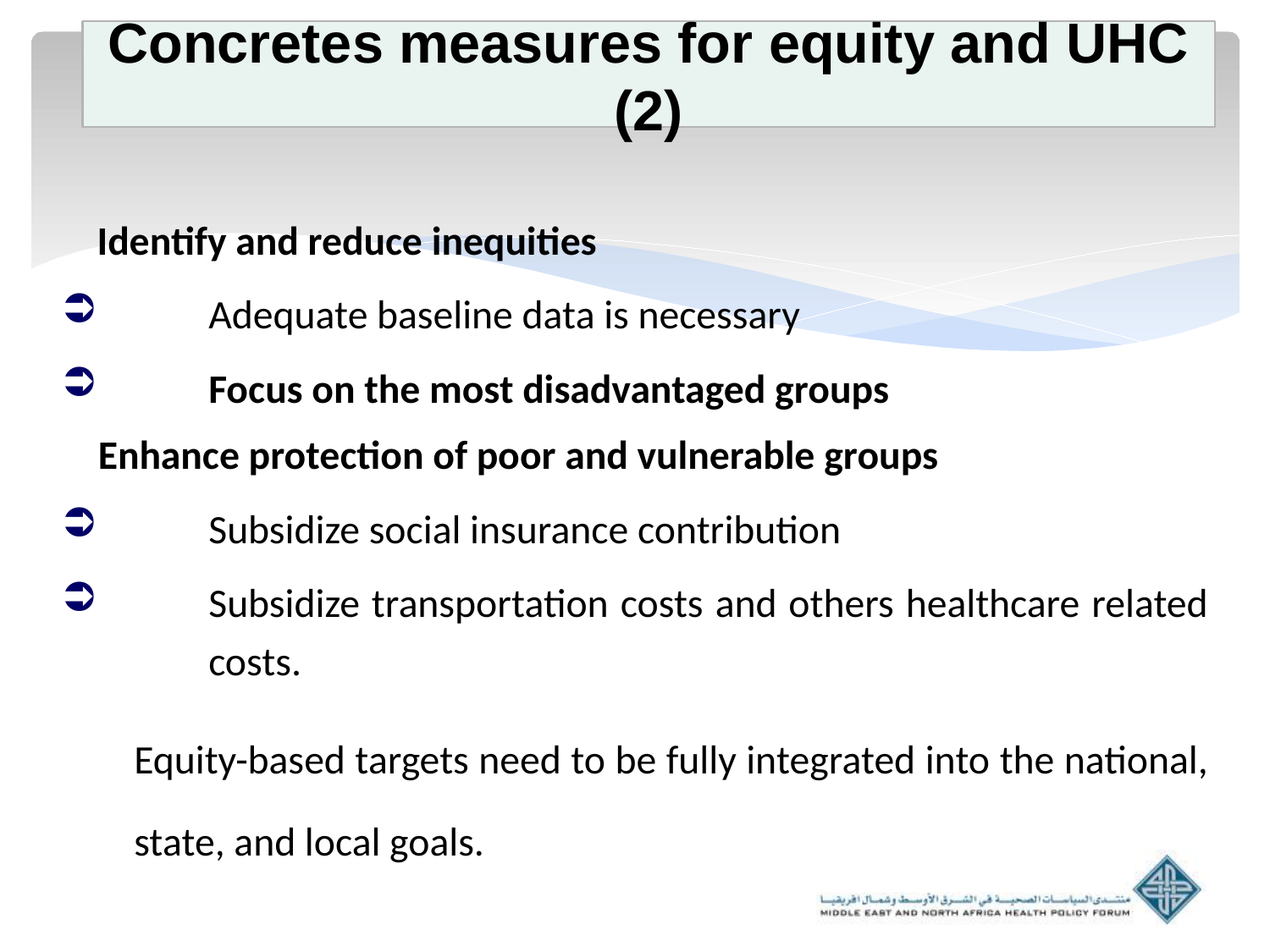

# Concretes measures for equity and UHC (2)

Identify and reduce inequities
Adequate baseline data is necessary
Focus on the most disadvantaged groups
Enhance protection of poor and vulnerable groups
Subsidize social insurance contribution
Subsidize transportation costs and others healthcare related costs.
Equity-based targets need to be fully integrated into the national, state, and local goals.